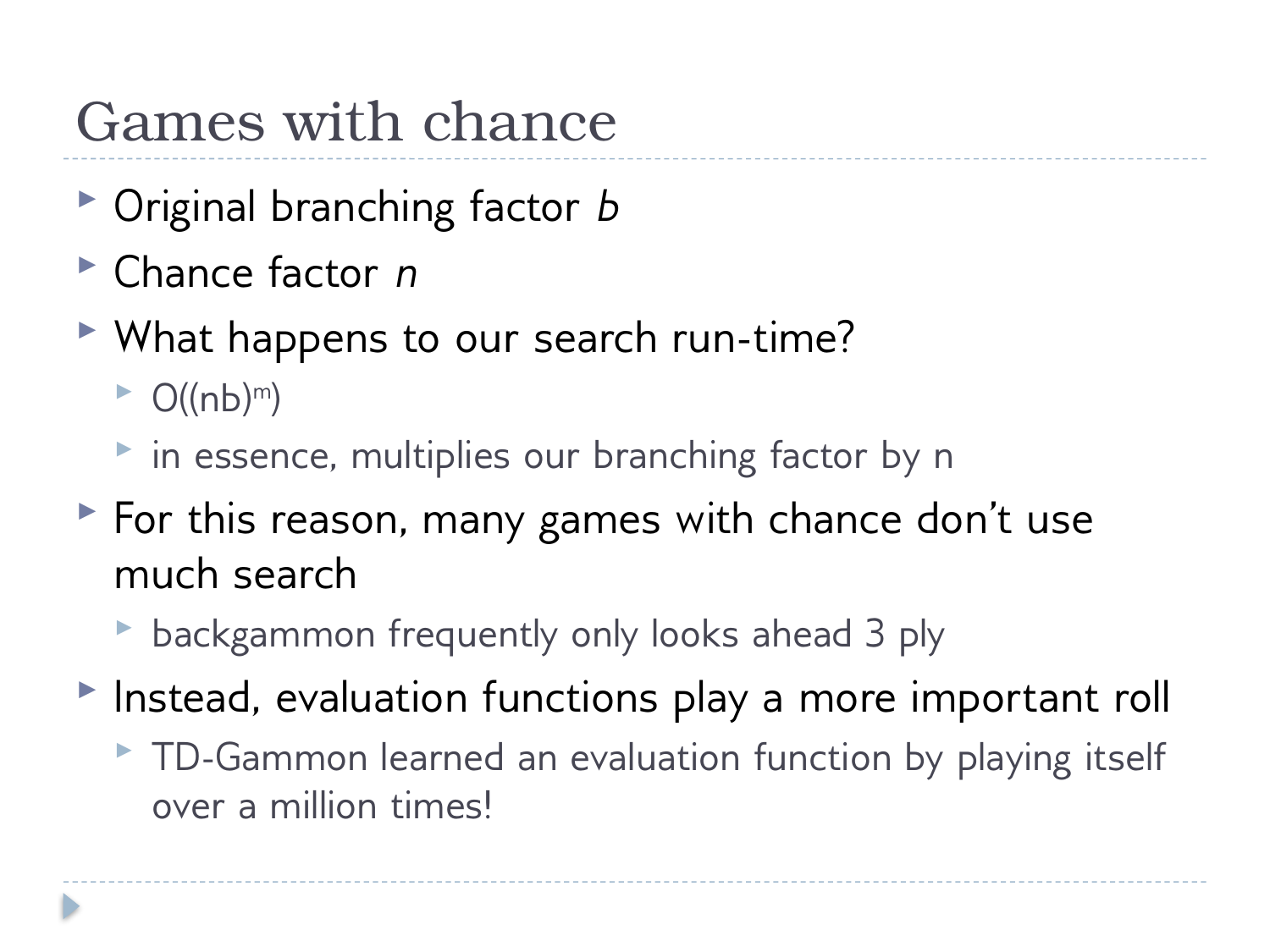

# Games with chance
Original branching factor b
Chance factor n
What happens to our search run-time?
O((nb)m)
in essence, multiplies our branching factor by n
For this reason, many games with chance don’t use much search
backgammon frequently only looks ahead 3 ply
Instead, evaluation functions play a more important roll
TD-Gammon learned an evaluation function by playing itself over a million times!